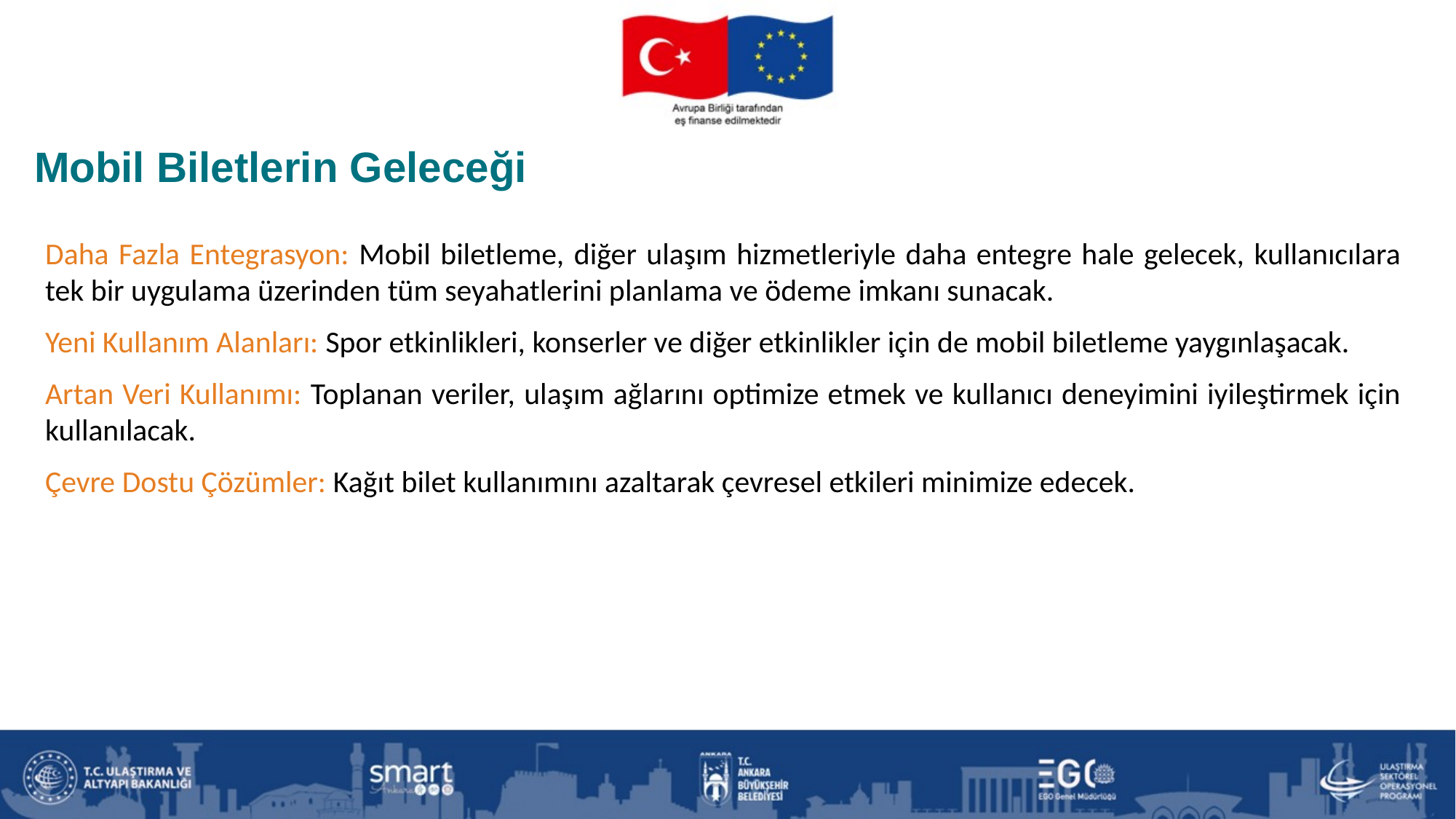

Mobil Biletlerin Geleceği

Daha Fazla Entegrasyon: Mobil biletleme, diğer ulaşım hizmetleriyle daha entegre hale gelecek, kullanıcılara tek bir uygulama üzerinden tüm seyahatlerini planlama ve ödeme imkanı sunacak.
Yeni Kullanım Alanları: Spor etkinlikleri, konserler ve diğer etkinlikler için de mobil biletleme yaygınlaşacak.
Artan Veri Kullanımı: Toplanan veriler, ulaşım ağlarını optimize etmek ve kullanıcı deneyimini iyileştirmek için kullanılacak.
Çevre Dostu Çözümler: Kağıt bilet kullanımını azaltarak çevresel etkileri minimize edecek.